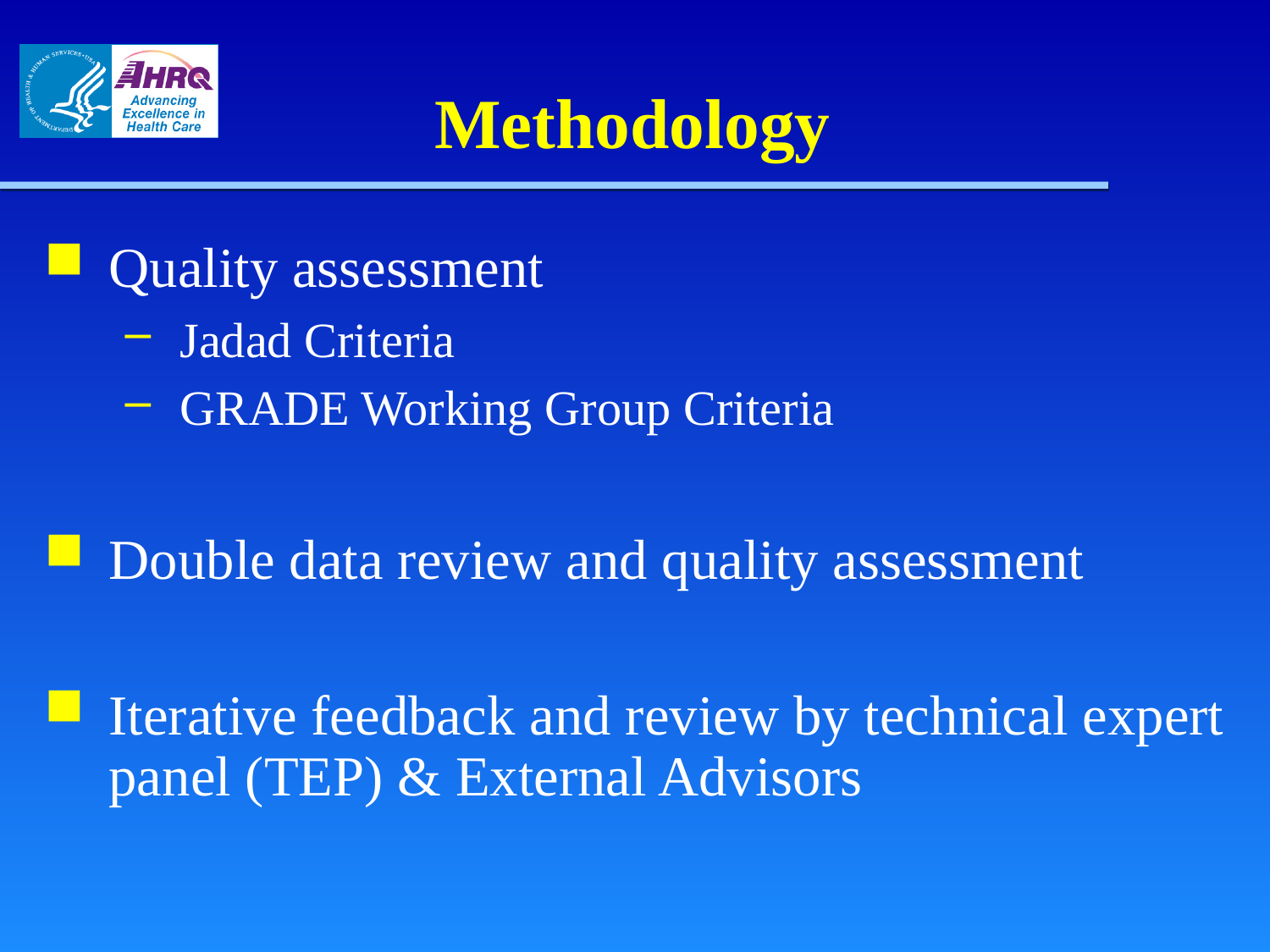

# Methodology
Quality assessment
Jadad Criteria
GRADE Working Group Criteria

Double data review and quality assessment

Iterative feedback and review by technical expert panel (TEP) & External Advisors